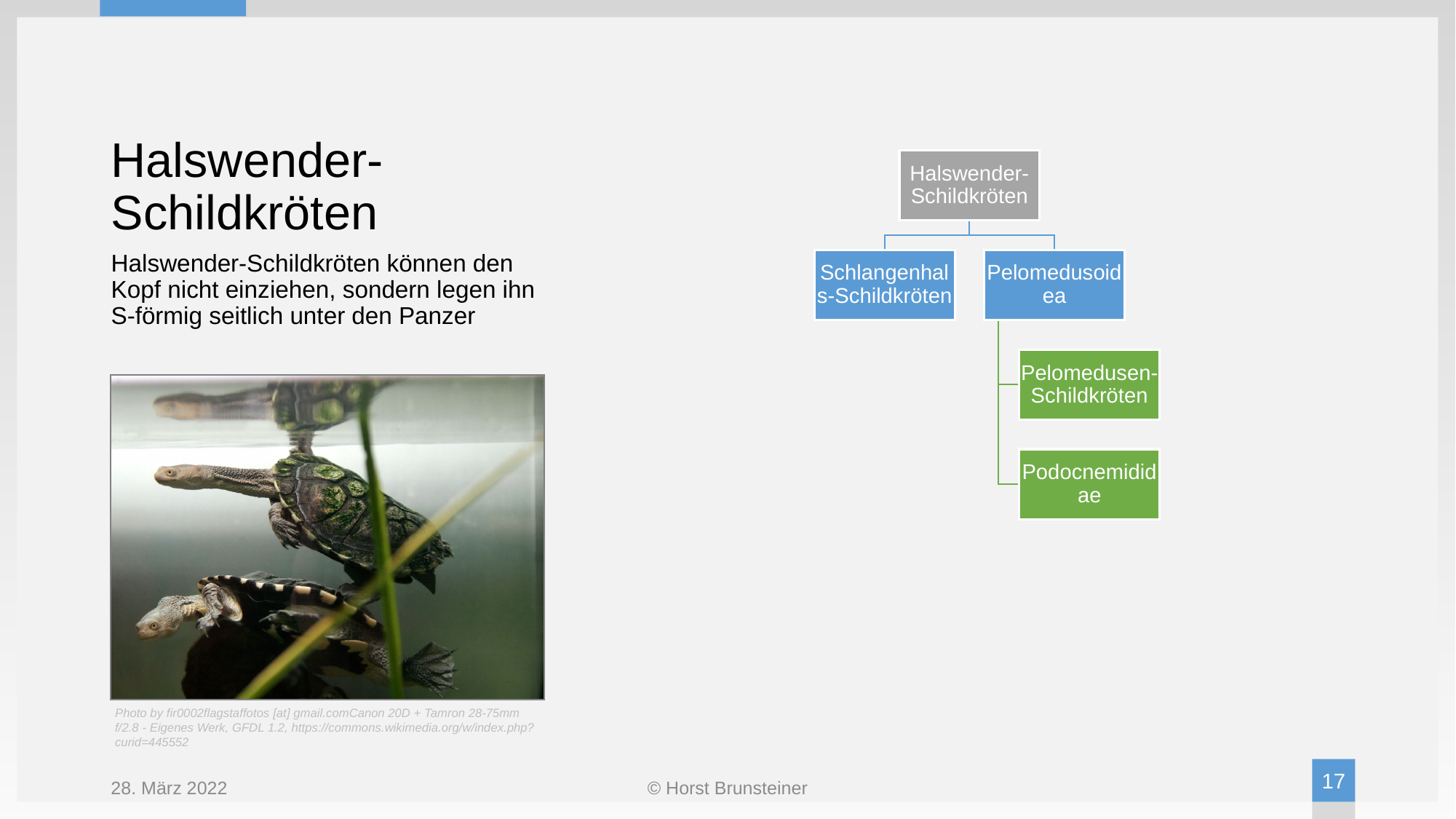

# Halswender-Schildkröten
Halswender-Schildkröten
Schlangenhals-Schildkröten
Pelomedusoidea
Pelomedusen-Schildkröten
Podocnemididae
Halswender-Schildkröten können den Kopf nicht einziehen, sondern legen ihn S-förmig seitlich unter den Panzer

Photo by fir0002flagstaffotos [at] gmail.comCanon 20D + Tamron 28-75mm f/2.8 - Eigenes Werk, GFDL 1.2, https://commons.wikimedia.org/w/index.php?curid=445552
17
28. März 2022
© Horst Brunsteiner